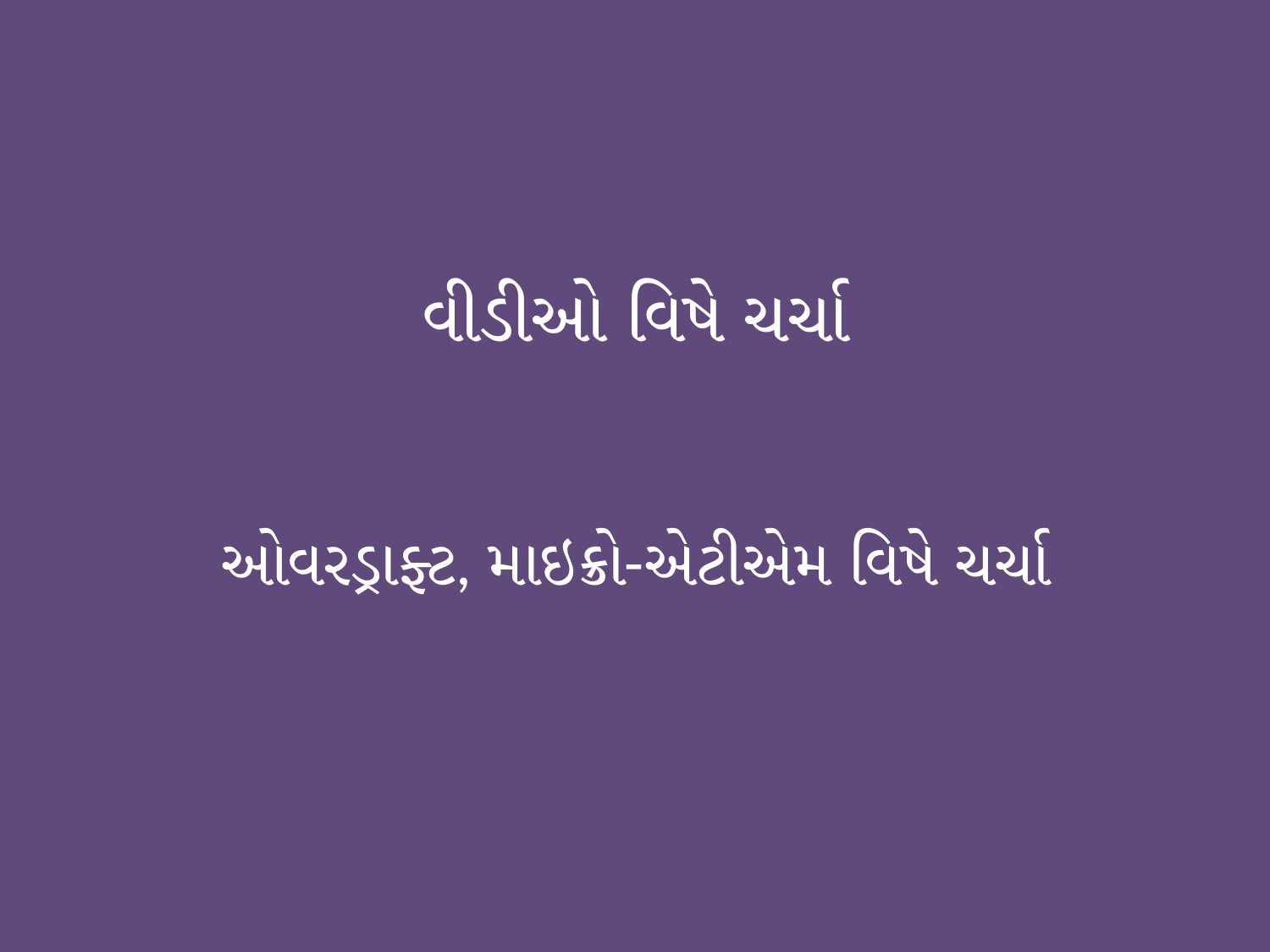

વીડીઓ વિષે ચર્ચા
# ઓવરડ્રાફ્ટ, માઇક્રો-એટીએમ વિષે ચર્ચા